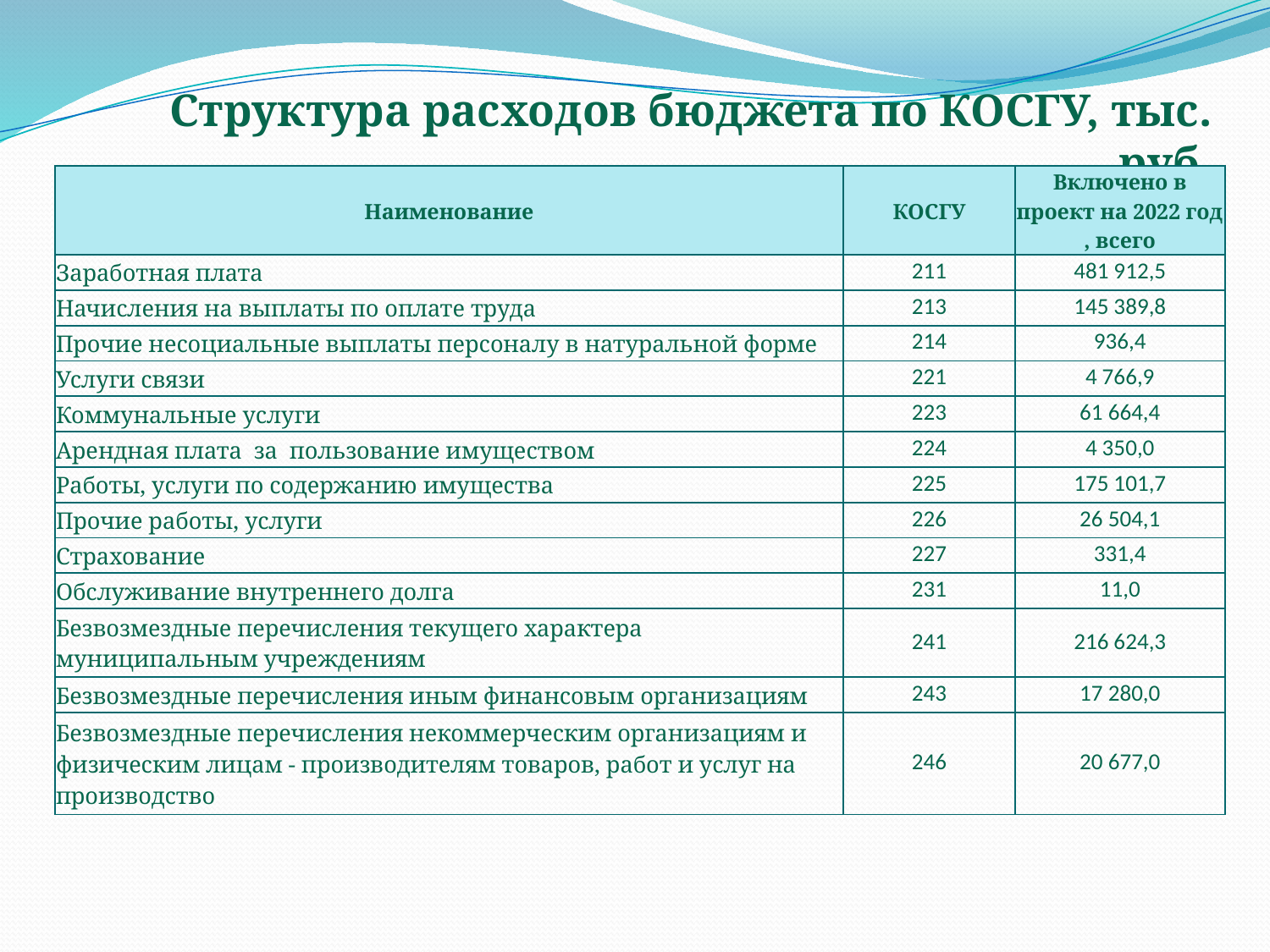

Структура расходов бюджета по КОСГУ, тыс. руб.
| Наименование | КОСГУ | Включено в проект на 2022 год , всего |
| --- | --- | --- |
| Заработная плата | 211 | 481 912,5 |
| Начисления на выплаты по оплате труда | 213 | 145 389,8 |
| Прочие несоциальные выплаты персоналу в натуральной форме | 214 | 936,4 |
| Услуги связи | 221 | 4 766,9 |
| Коммунальные услуги | 223 | 61 664,4 |
| Арендная плата за пользование имуществом | 224 | 4 350,0 |
| Работы, услуги по содержанию имущества | 225 | 175 101,7 |
| Прочие работы, услуги | 226 | 26 504,1 |
| Страхование | 227 | 331,4 |
| Обслуживание внутреннего долга | 231 | 11,0 |
| Безвозмездные перечисления текущего характера муниципальным учреждениям | 241 | 216 624,3 |
| Безвозмездные перечисления иным финансовым организациям | 243 | 17 280,0 |
| Безвозмездные перечисления некоммерческим организациям и физическим лицам - производителям товаров, работ и услуг на производство | 246 | 20 677,0 |